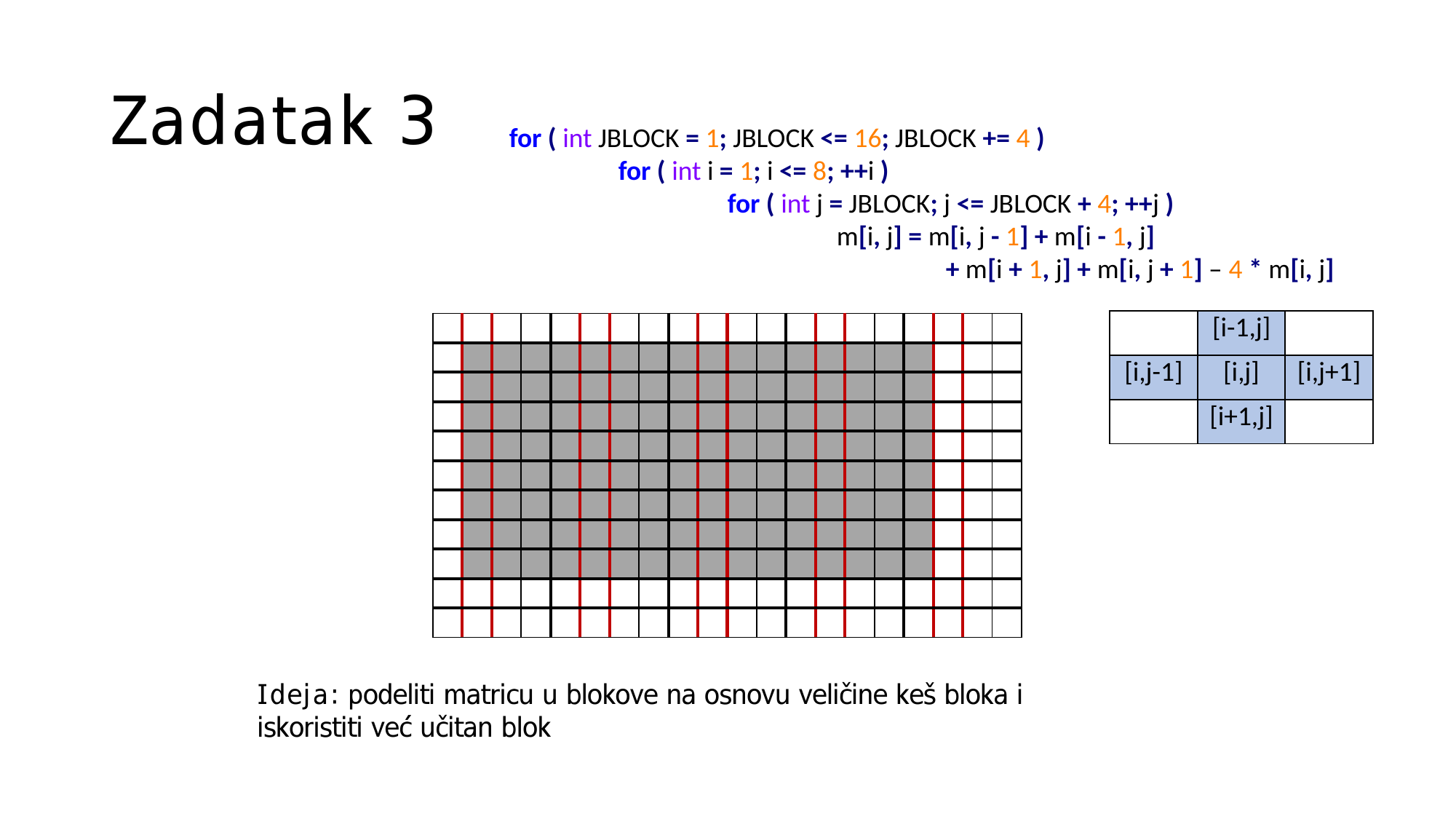

# Zadatak 3
for ( int JBLOCK = 1; JBLOCK <= 16; JBLOCK += 4 )
	for ( int i = 1; i <= 8; ++i )
		for ( int j = JBLOCK; j <= JBLOCK + 4; ++j )
			m[i, j] = m[i, j - 1] + m[i - 1, j]
				+ m[i + 1, j] + m[i, j + 1] – 4 * m[i, j]
|  | [i-1,j] |  |
| --- | --- | --- |
| [i,j-1] | [i,j] | [i,j+1] |
|  | [i+1,j] |  |
|  |  |  |  |  |  |  |  |  |  |  |  |  |  |  |  |  |  |  |  |
| --- | --- | --- | --- | --- | --- | --- | --- | --- | --- | --- | --- | --- | --- | --- | --- | --- | --- | --- | --- |
|  |  |  |  |  |  |  |  |  |  |  |  |  |  |  |  |  |  |  |  |
|  |  |  |  |  |  |  |  |  |  |  |  |  |  |  |  |  |  |  |  |
|  |  |  |  |  |  |  |  |  |  |  |  |  |  |  |  |  |  |  |  |
|  |  |  |  |  |  |  |  |  |  |  |  |  |  |  |  |  |  |  |  |
|  |  |  |  |  |  |  |  |  |  |  |  |  |  |  |  |  |  |  |  |
|  |  |  |  |  |  |  |  |  |  |  |  |  |  |  |  |  |  |  |  |
|  |  |  |  |  |  |  |  |  |  |  |  |  |  |  |  |  |  |  |  |
|  |  |  |  |  |  |  |  |  |  |  |  |  |  |  |  |  |  |  |  |
|  |  |  |  |  |  |  |  |  |  |  |  |  |  |  |  |  |  |  |  |
|  |  |  |  |  |  |  |  |  |  |  |  |  |  |  |  |  |  |  |  |
Ideja: podeliti matricu u blokove na osnovu veličine keš bloka i iskoristiti već učitan blok